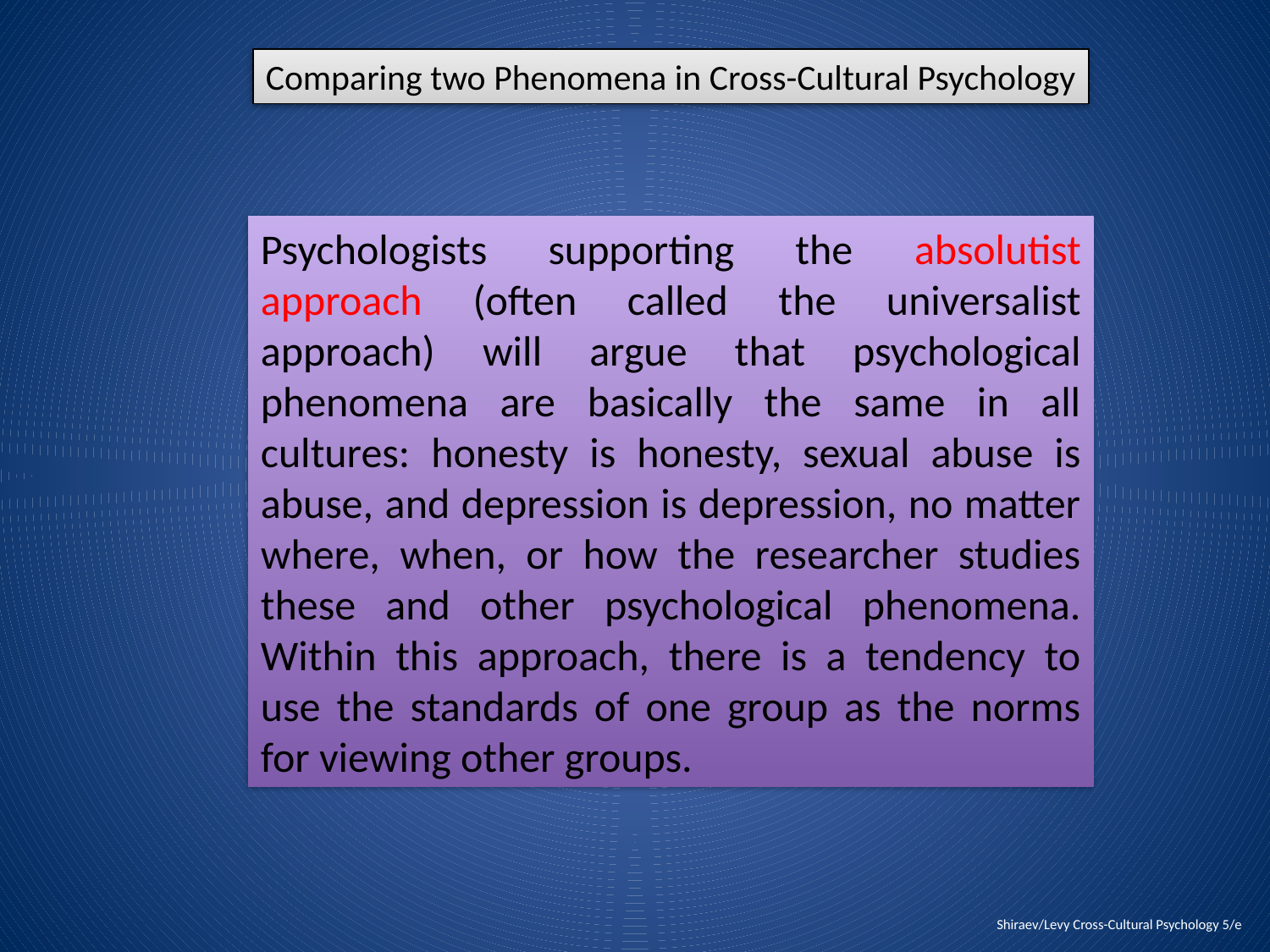

Comparing two Phenomena in Cross-Cultural Psychology
Psychologists supporting the absolutist approach (often called the universalist approach) will argue that psychological phenomena are basically the same in all cultures: honesty is honesty, sexual abuse is abuse, and depression is depression, no matter where, when, or how the researcher studies these and other psychological phenomena. Within this approach, there is a tendency to use the standards of one group as the norms for viewing other groups.
Shiraev/Levy Cross-Cultural Psychology 5/e